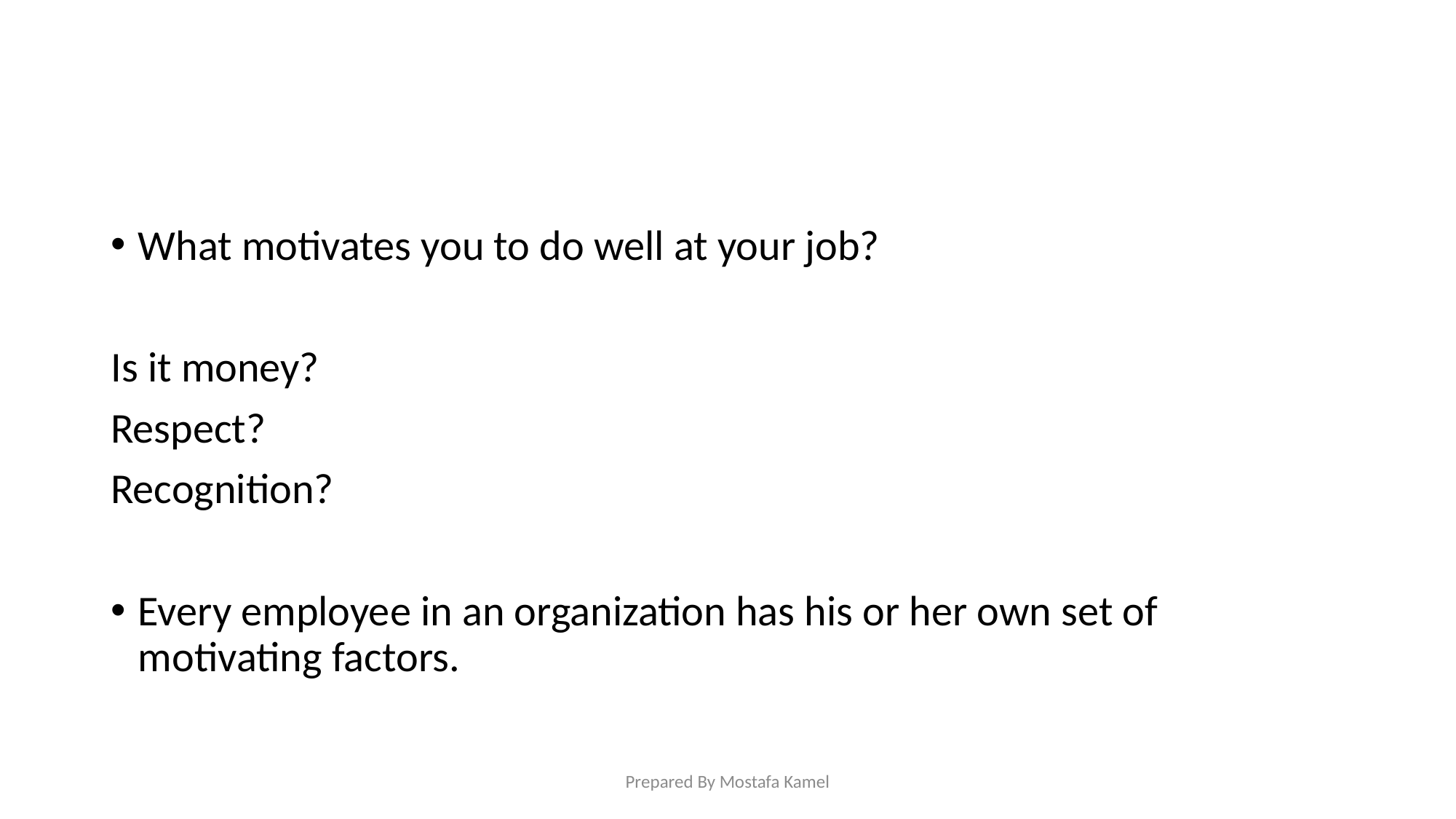

What motivates you to do well at your job?

Is it money?
Respect?
Recognition?

Every employee in an organization has his or her own set of motivating factors.

Prepared By Mostafa Kamel